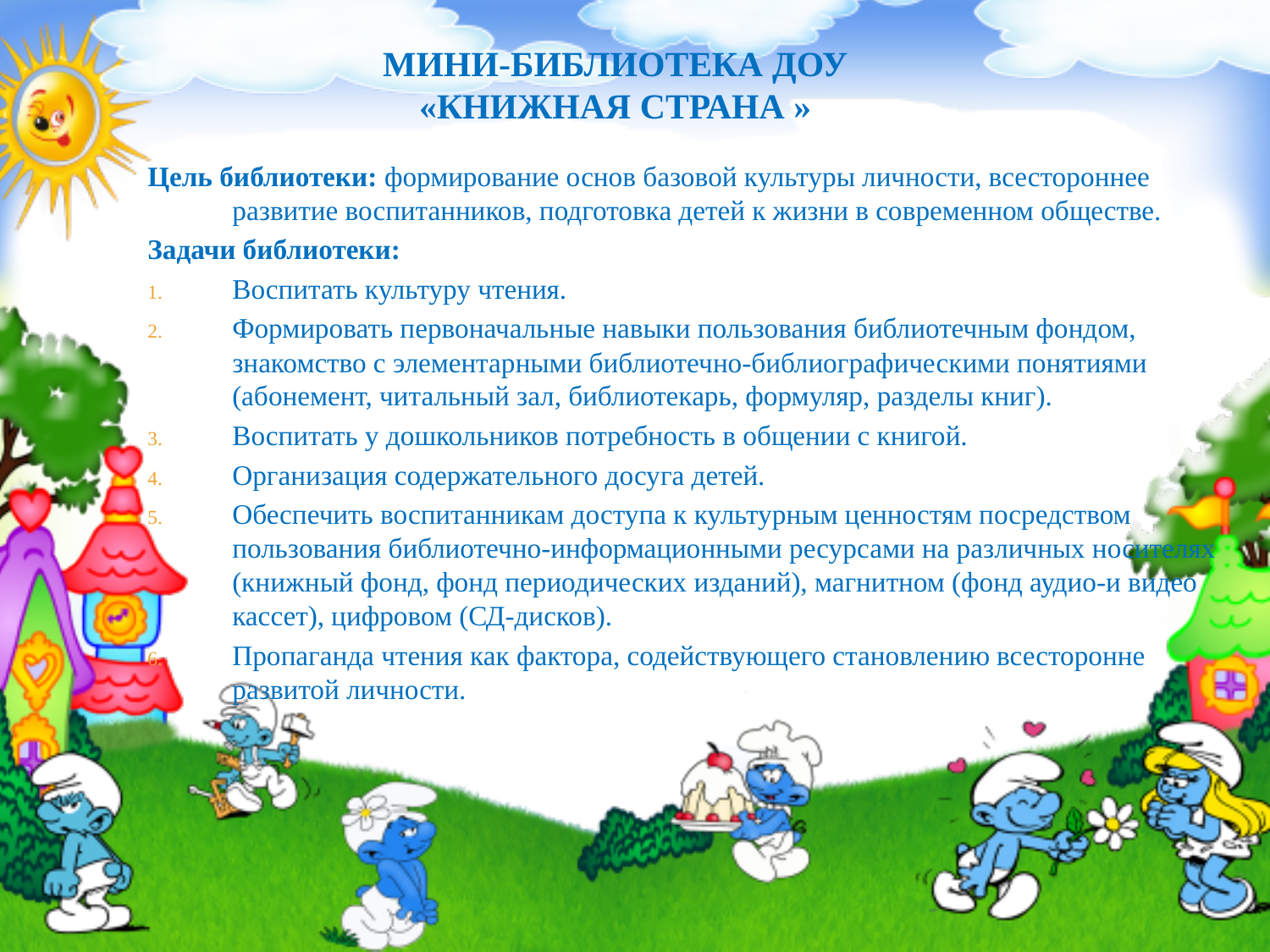

МИНИ-Библиотека ДОУ «КНИЖНАЯ Страна »
Цель библиотеки: формирование основ базовой культуры личности, всестороннее развитие воспитанников, подготовка детей к жизни в современном обществе.
Задачи библиотеки:
Воспитать культуру чтения.
Формировать первоначальные навыки пользования библиотечным фондом, знакомство с элементарными библиотечно-библиографическими понятиями (абонемент, читальный зал, библиотекарь, формуляр, разделы книг).
Воспитать у дошкольников потребность в общении с книгой.
Организация содержательного досуга детей.
Обеспечить воспитанникам доступа к культурным ценностям посредством пользования библиотечно-информационными ресурсами на различных носителях (книжный фонд, фонд периодических изданий), магнитном (фонд аудио-и видео кассет), цифровом (СД-дисков).
Пропаганда чтения как фактора, содействующего становлению всесторонне развитой личности.